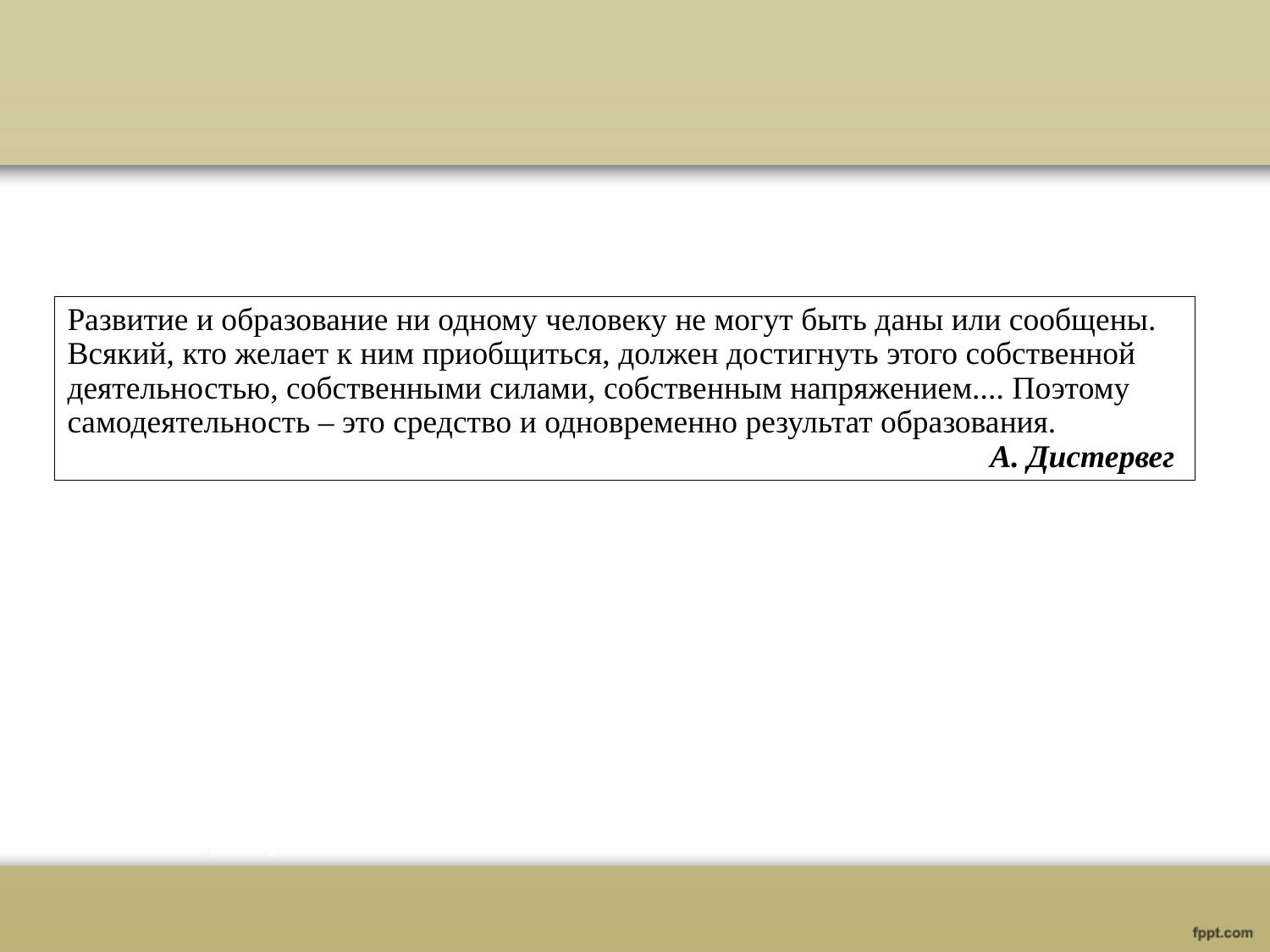

Развитие и образование ни одному человеку не могут быть даны или сообщены. Всякий, кто желает к ним приобщиться, должен достигнуть этого собственной деятельностью, собственными силами, собственным напряжением.... Поэтому самодеятельность – это средство и одновременно результат образования.
А. Дистервег